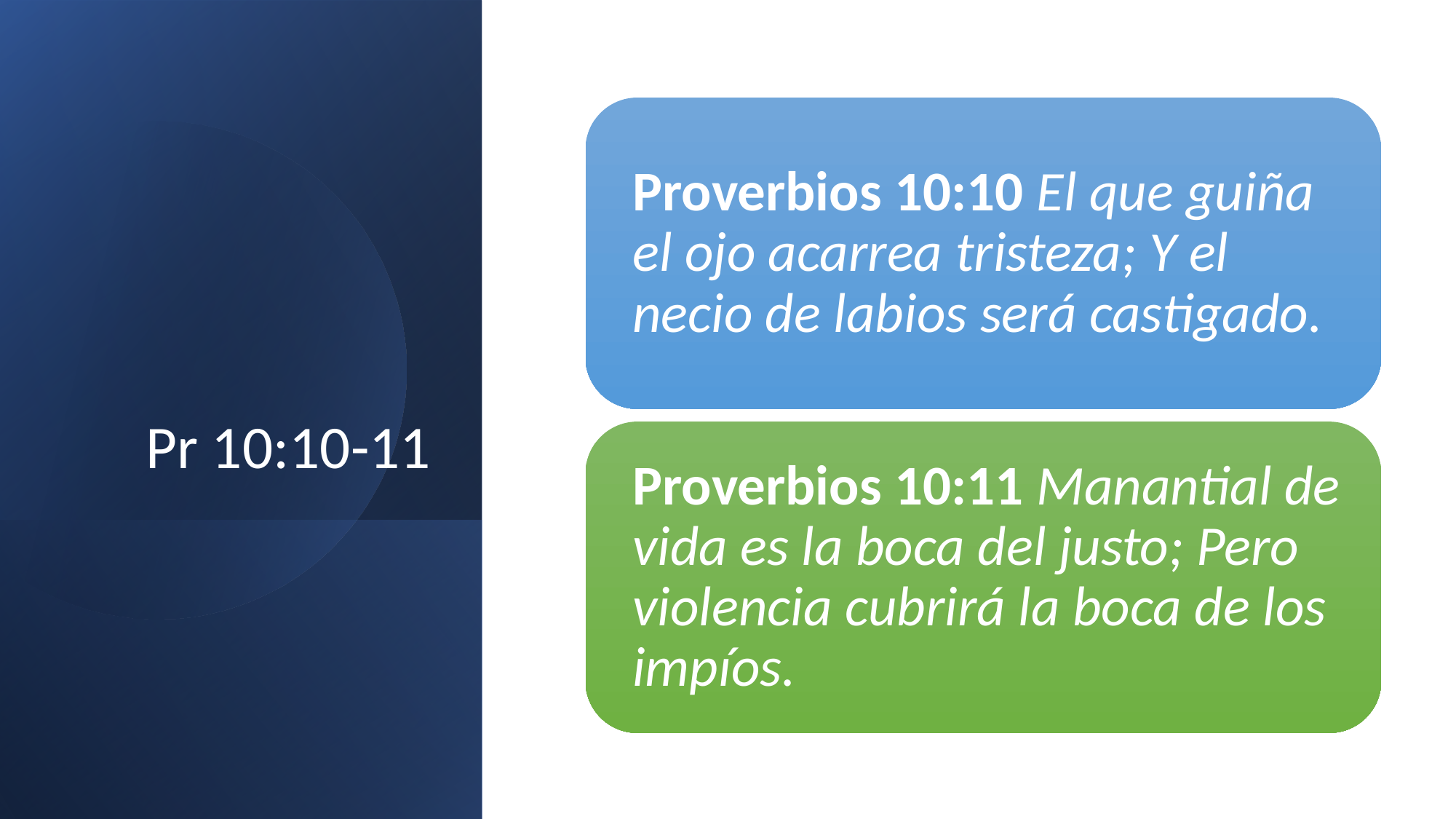

Proverbios 10:10 El que guiña el ojo acarrea tristeza; Y el necio de labios será castigado.
Proverbios 10:11 Manantial de vida es la boca del justo; Pero violencia cubrirá la boca de los impíos.

# Pr 10:10-11